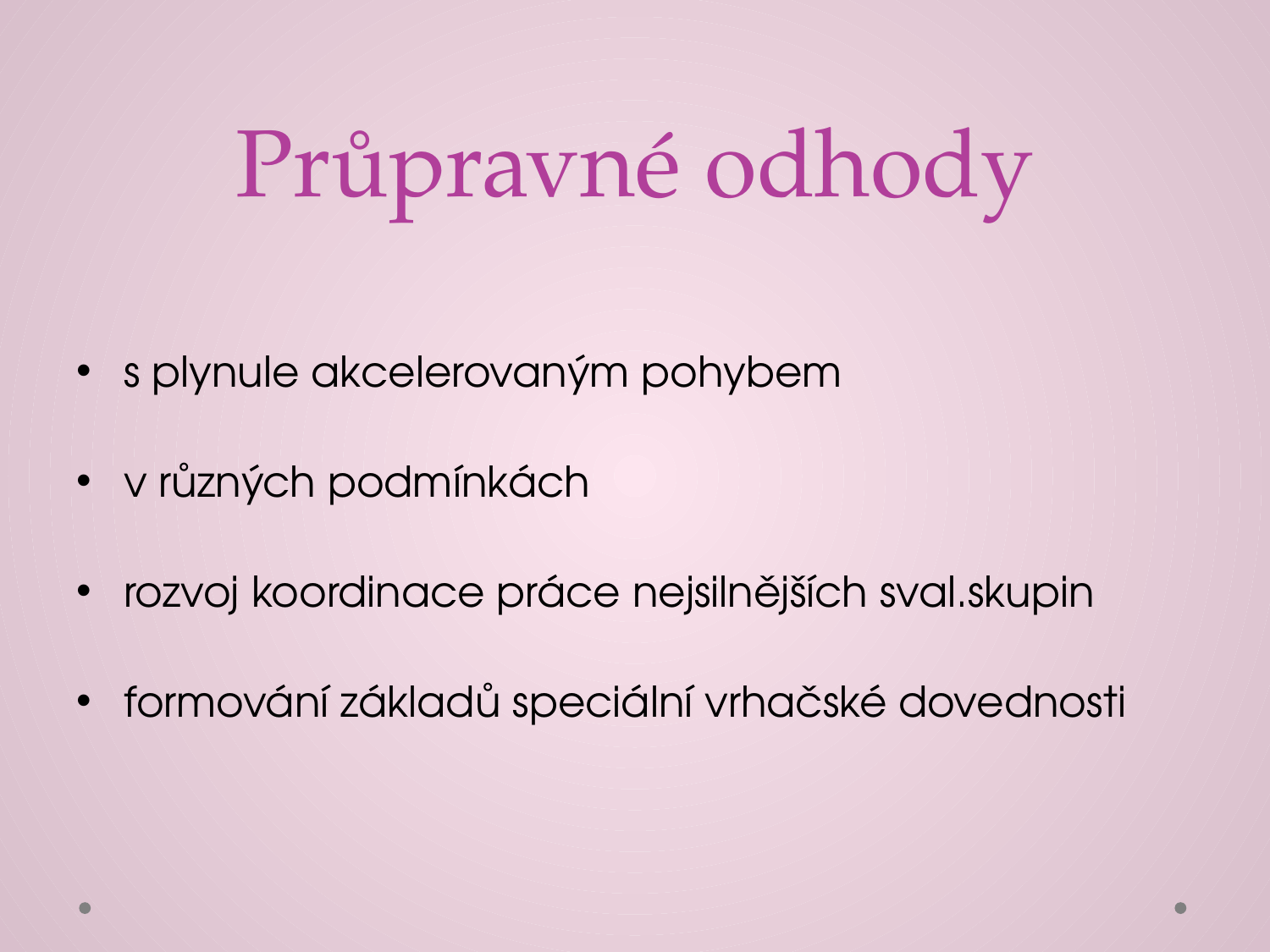

# Průpravné odhody
s plynule akcelerovaným pohybem
v různých podmínkách
rozvoj koordinace práce nejsilnějších sval.skupin
formování základů speciální vrhačské dovednosti